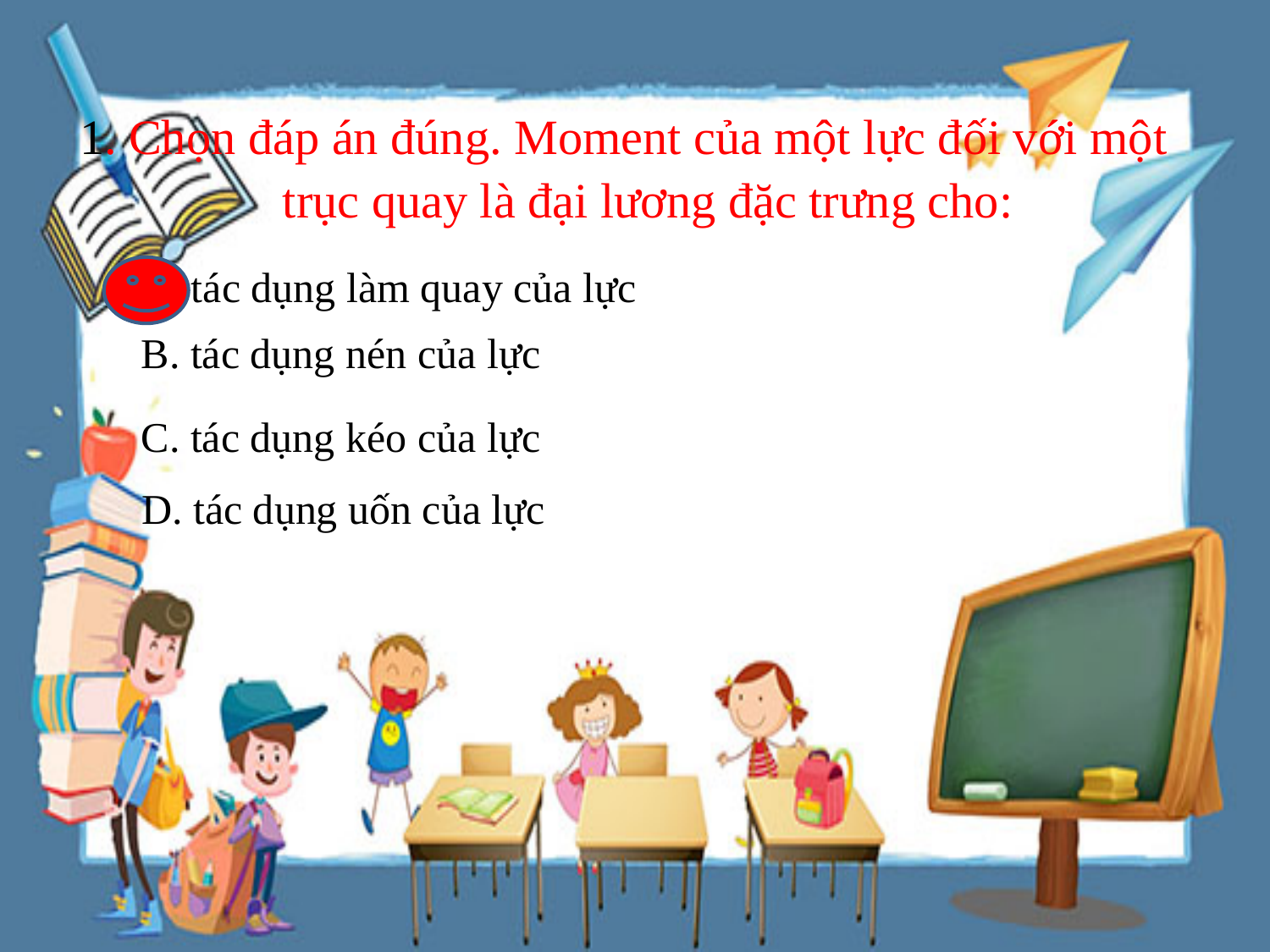

1. Chọn đáp án đúng. Moment của một lực đối với một     trục quay là đại lương đặc trưng cho:
A. tác dụng làm quay của lực

B. tác dụng nén của lực
C. tác dụng kéo của lực
D. tác dụng uốn của lực